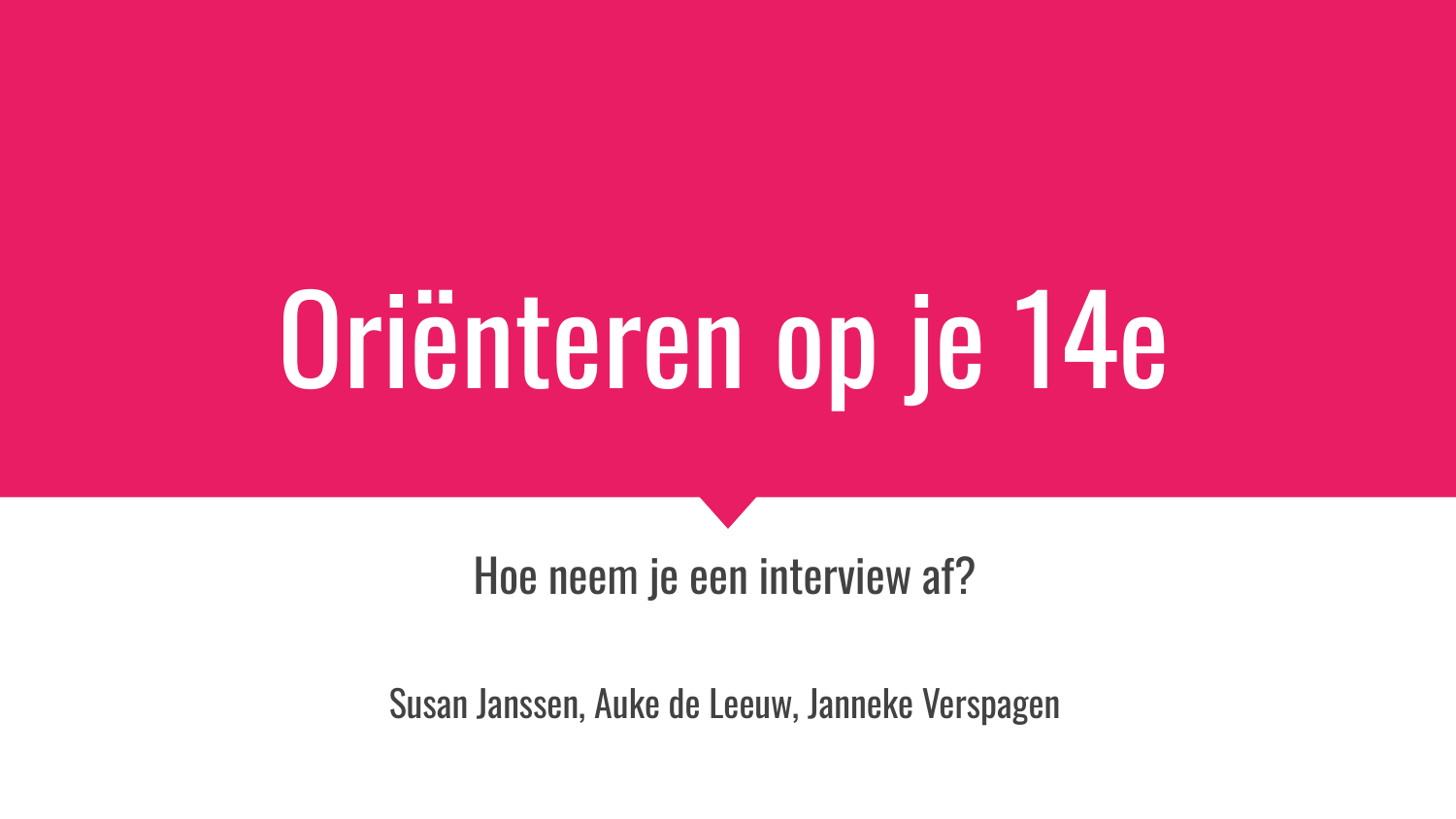

# Oriënteren op je 14e
Hoe neem je een interview af?

Susan Janssen, Auke de Leeuw, Janneke Verspagen